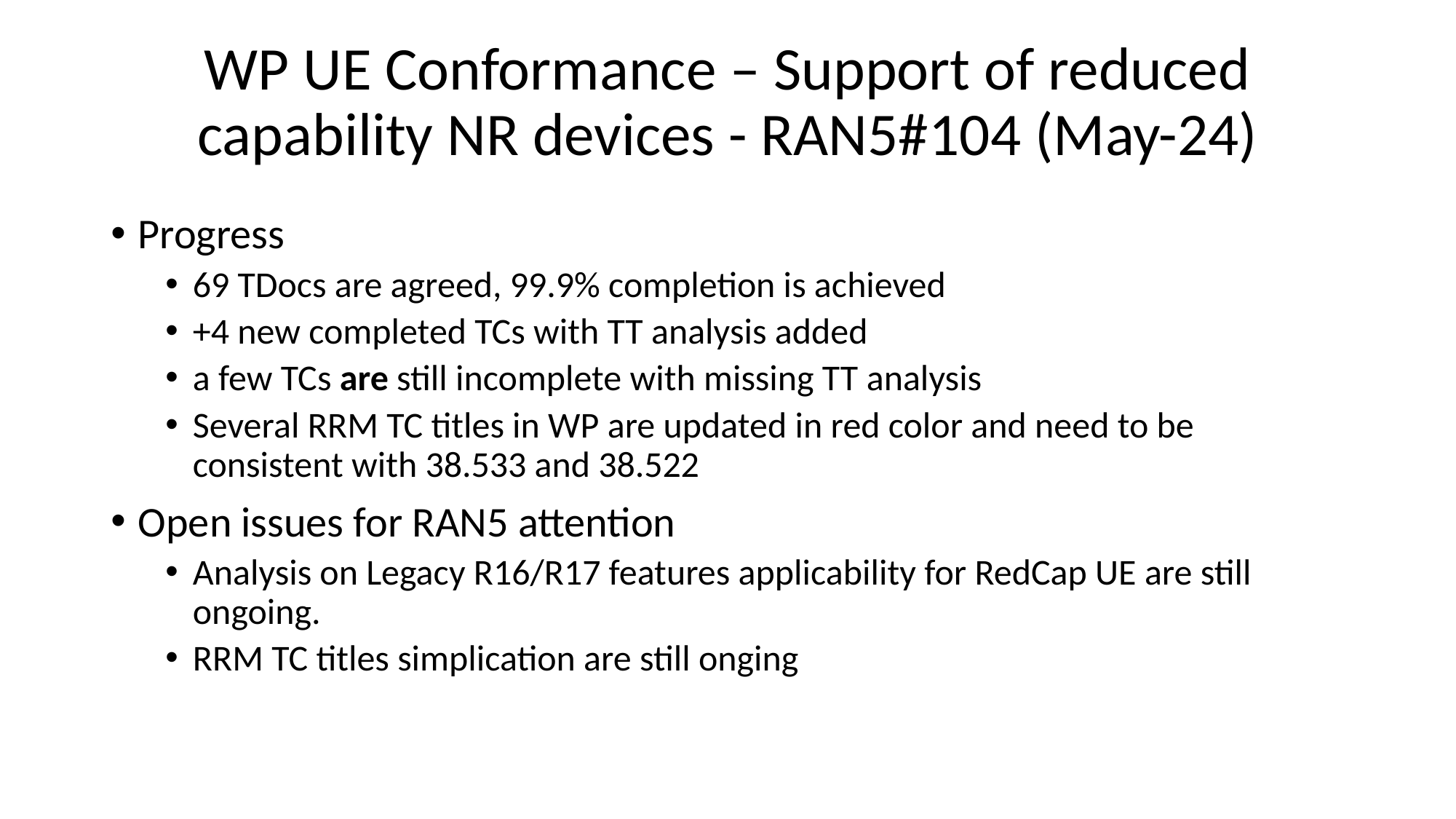

# WP UE Conformance – Support of reduced capability NR devices - RAN5#104 (May-24)
Progress
69 TDocs are agreed, 99.9% completion is achieved
+4 new completed TCs with TT analysis added
a few TCs are still incomplete with missing TT analysis
Several RRM TC titles in WP are updated in red color and need to be consistent with 38.533 and 38.522
Open issues for RAN5 attention
Analysis on Legacy R16/R17 features applicability for RedCap UE are still ongoing.
RRM TC titles simplication are still onging